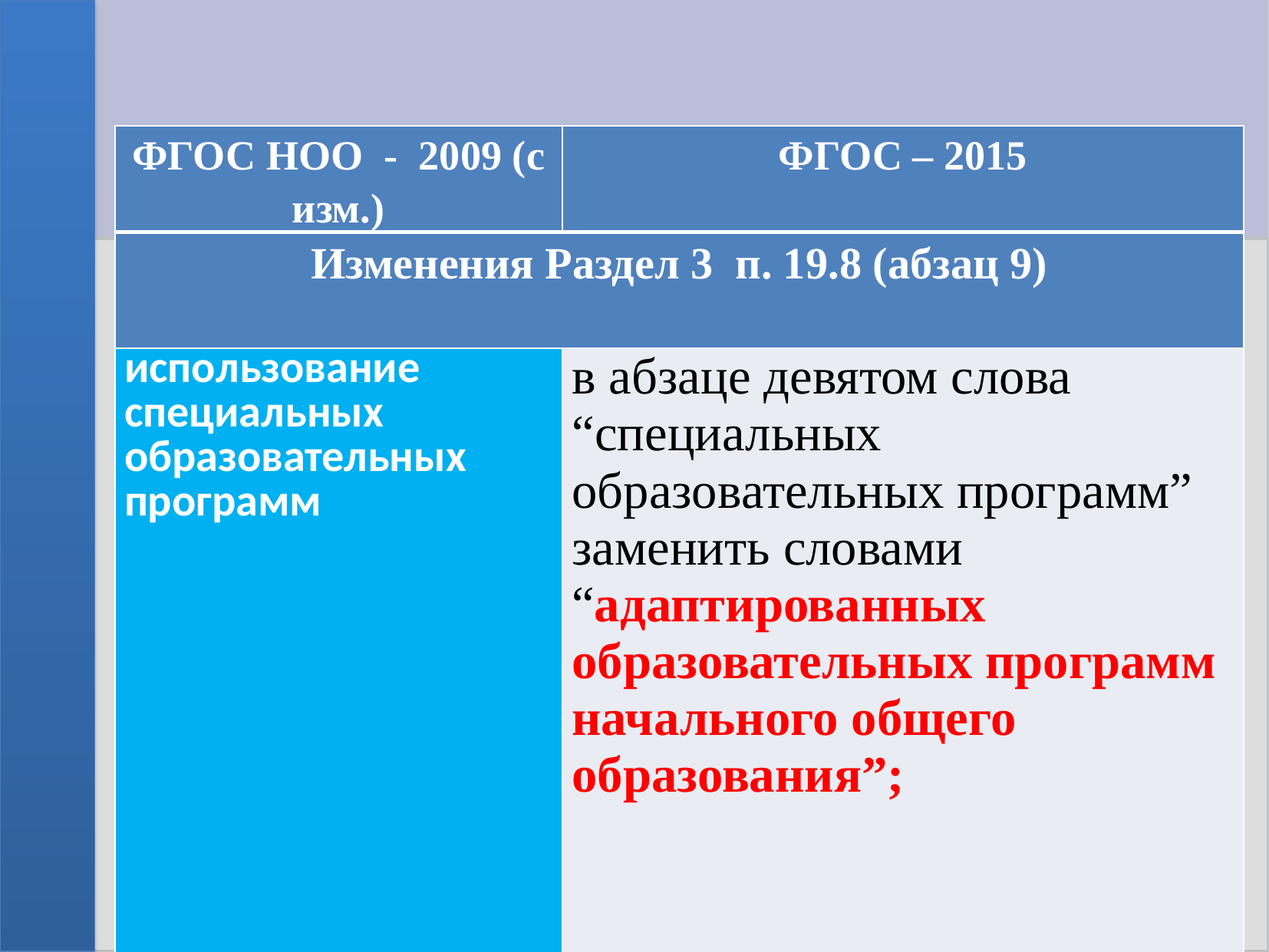

| ФГОС НОО - 2009 (с изм.) | ФГОС – 2015 |
| --- | --- |
| Изменения Раздел 3 п. 19.8 (абзац 9) |  |
| использование специальных образовательных программ | в абзаце девятом слова “специальных образовательных программ” заменить словами “адаптированных образовательных программ начального общего образования”; |